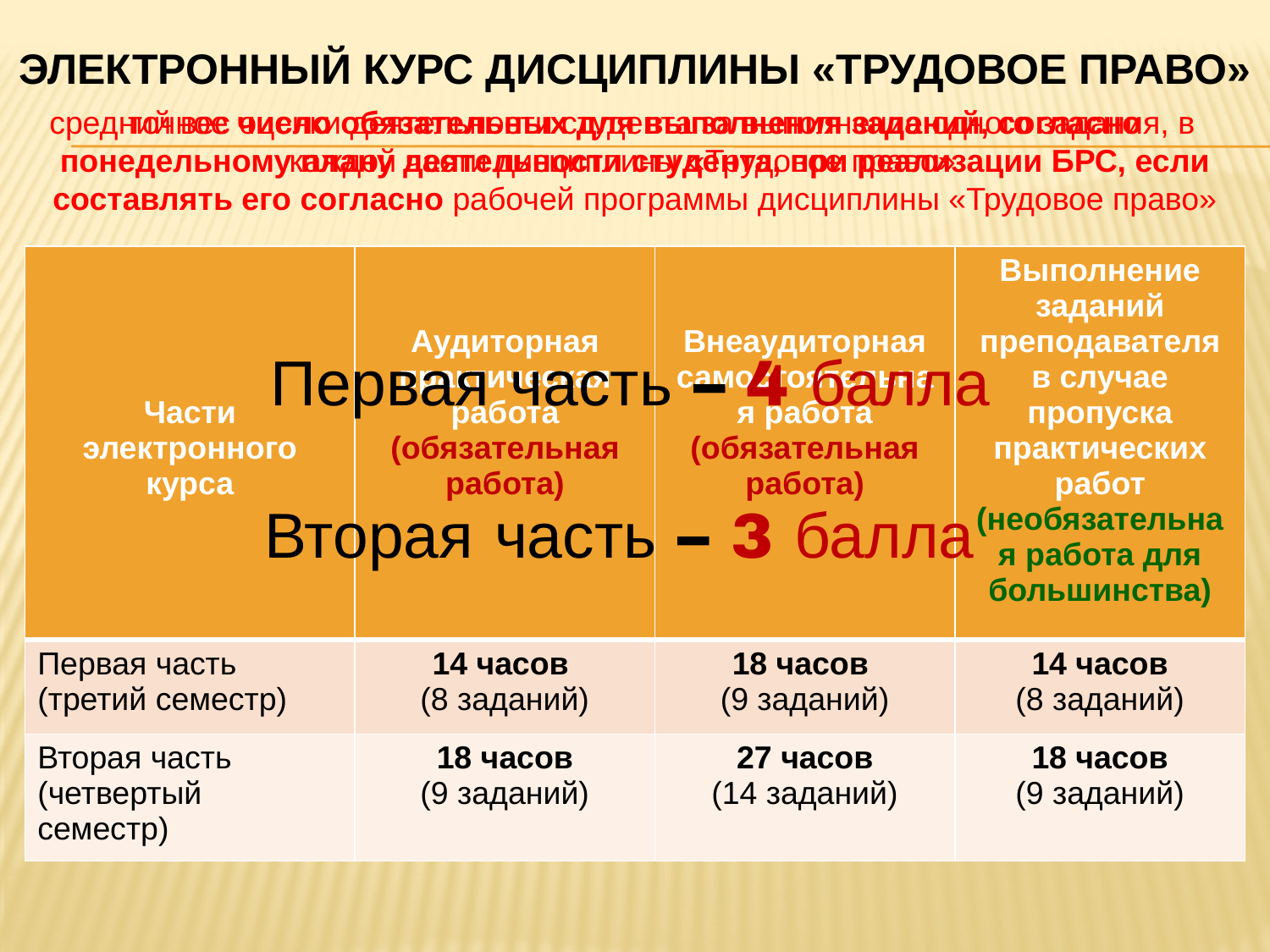

ЭЛЕКТРОННЫЙ КУРС ДИСЦИПЛИНЫ «ТРУДОВОЕ ПРАВО»
средний вес оценки деятельности студента за выполнение одного задания, в каждой части дисциплины «Трудовое право»
точное число обязательных для выполнения заданий, согласно понедельному плану деятельности студента, при реализации БРС, если составлять его согласно рабочей программы дисциплины «Трудовое право»
| Части электронного курса | Аудиторная практическая работа (обязательная работа) | Внеаудиторная самостоятельная работа (обязательная работа) | Выполнение заданий преподавателя в случае пропуска практических работ (необязательная работа для большинства) |
| --- | --- | --- | --- |
| Первая часть (третий семестр) | 14 часов (8 заданий) | 18 часов (9 заданий) | 14 часов (8 заданий) |
| Вторая часть (четвертый семестр) | 18 часов (9 заданий) | 27 часов (14 заданий) | 18 часов (9 заданий) |
Первая часть – 4 балла

Вторая часть – 3 балла